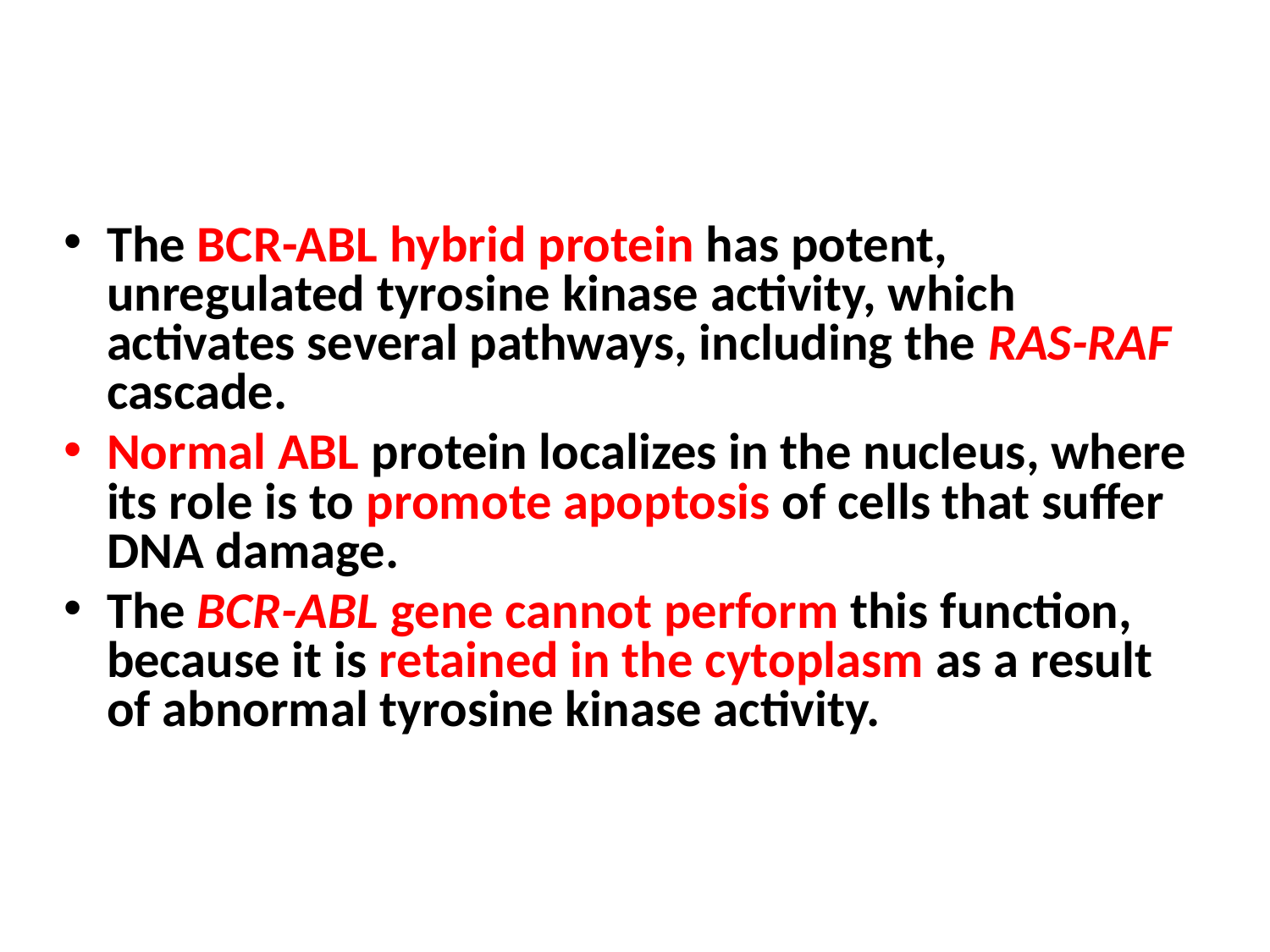

The BCR-ABL hybrid protein has potent, unregulated tyrosine kinase activity, which activates several pathways, including the RAS-RAF cascade.
Normal ABL protein localizes in the nucleus, where its role is to promote apoptosis of cells that suffer DNA damage.
The BCR-ABL gene cannot perform this function, because it is retained in the cytoplasm as a result of abnormal tyrosine kinase activity.